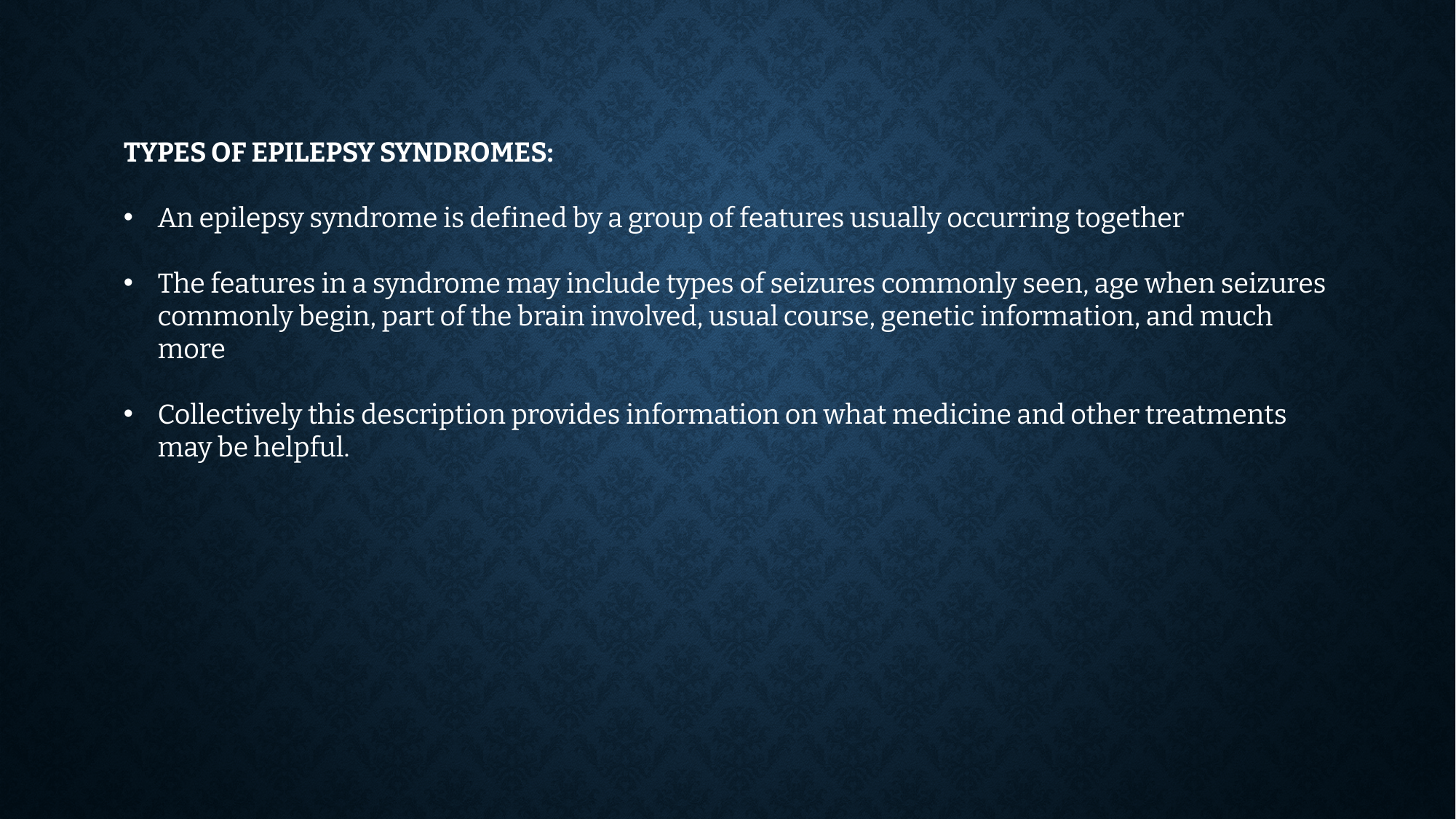

TYPES OF EPILEPSY SYNDROMES:

An epilepsy syndrome is defined by a group of features usually occurring together

The features in a syndrome may include types of seizures commonly seen, age when seizures commonly begin, part of the brain involved, usual course, genetic information, and much more

Collectively this description provides information on what medicine and other treatments may be helpful.